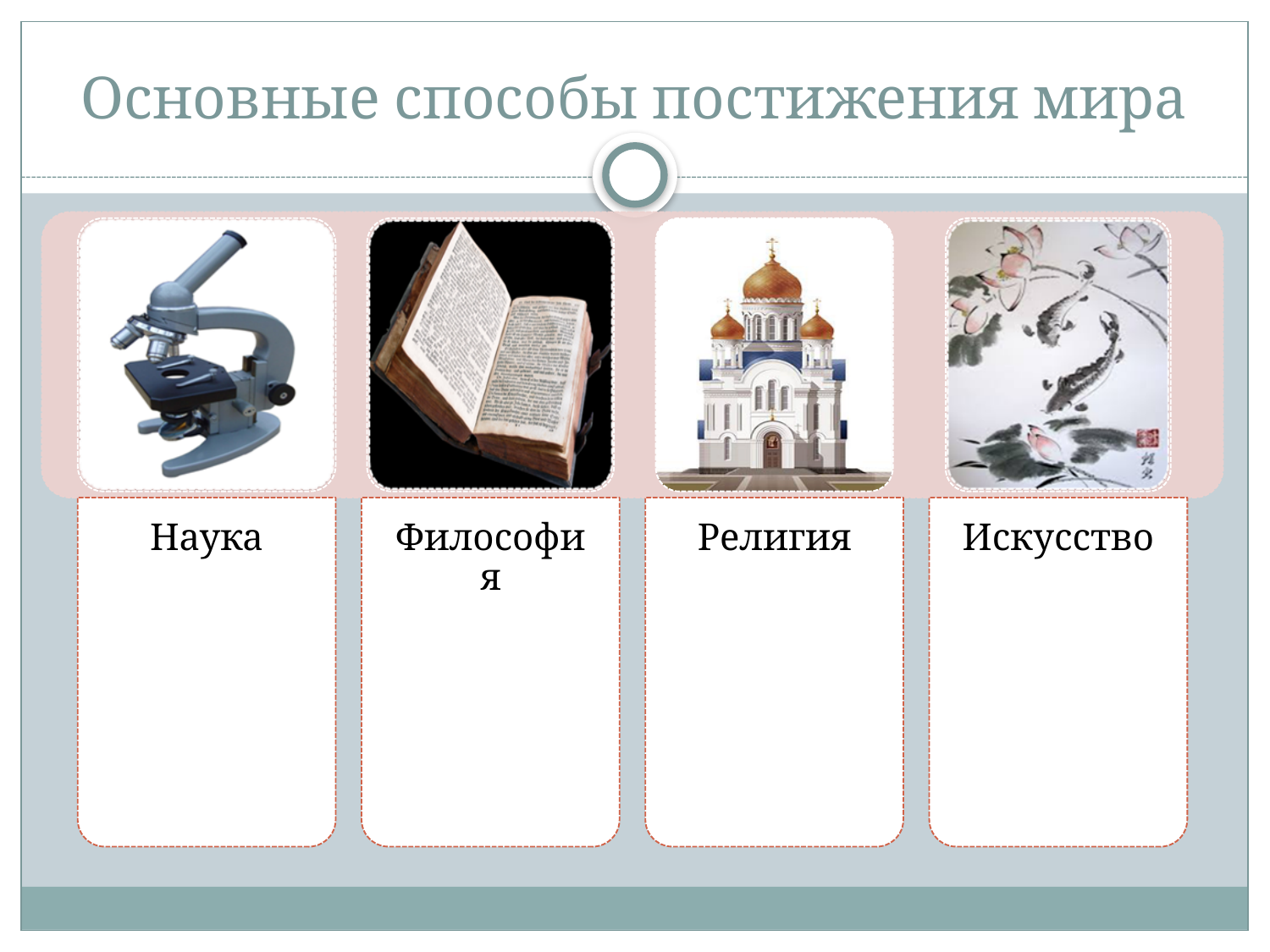

# Основные способы постижения мира
Наука
Философия
Религия
Искусство